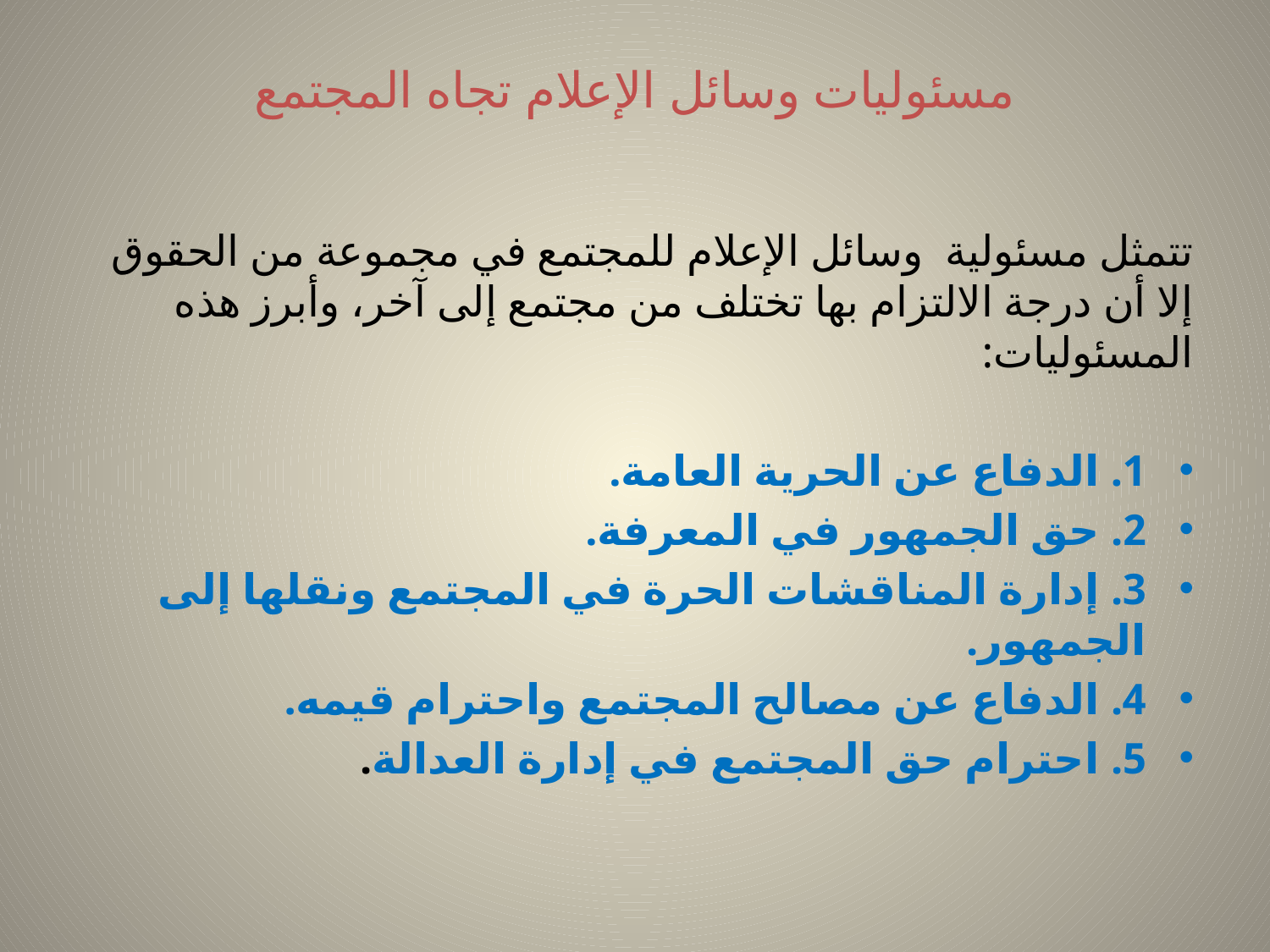

# مسئوليات وسائل الإعلام تجاه المجتمع
تتمثل مسئولية  وسائل الإعلام للمجتمع في مجموعة من الحقوق إلا أن درجة الالتزام بها تختلف من مجتمع إلى آخر، وأبرز هذه المسئوليات:

1. الدفاع عن الحرية العامة.
2. حق الجمهور في المعرفة.
3. إدارة المناقشات الحرة في المجتمع ونقلها إلى الجمهور.
4. الدفاع عن مصالح المجتمع واحترام قيمه.
5. احترام حق المجتمع في إدارة العدالة.